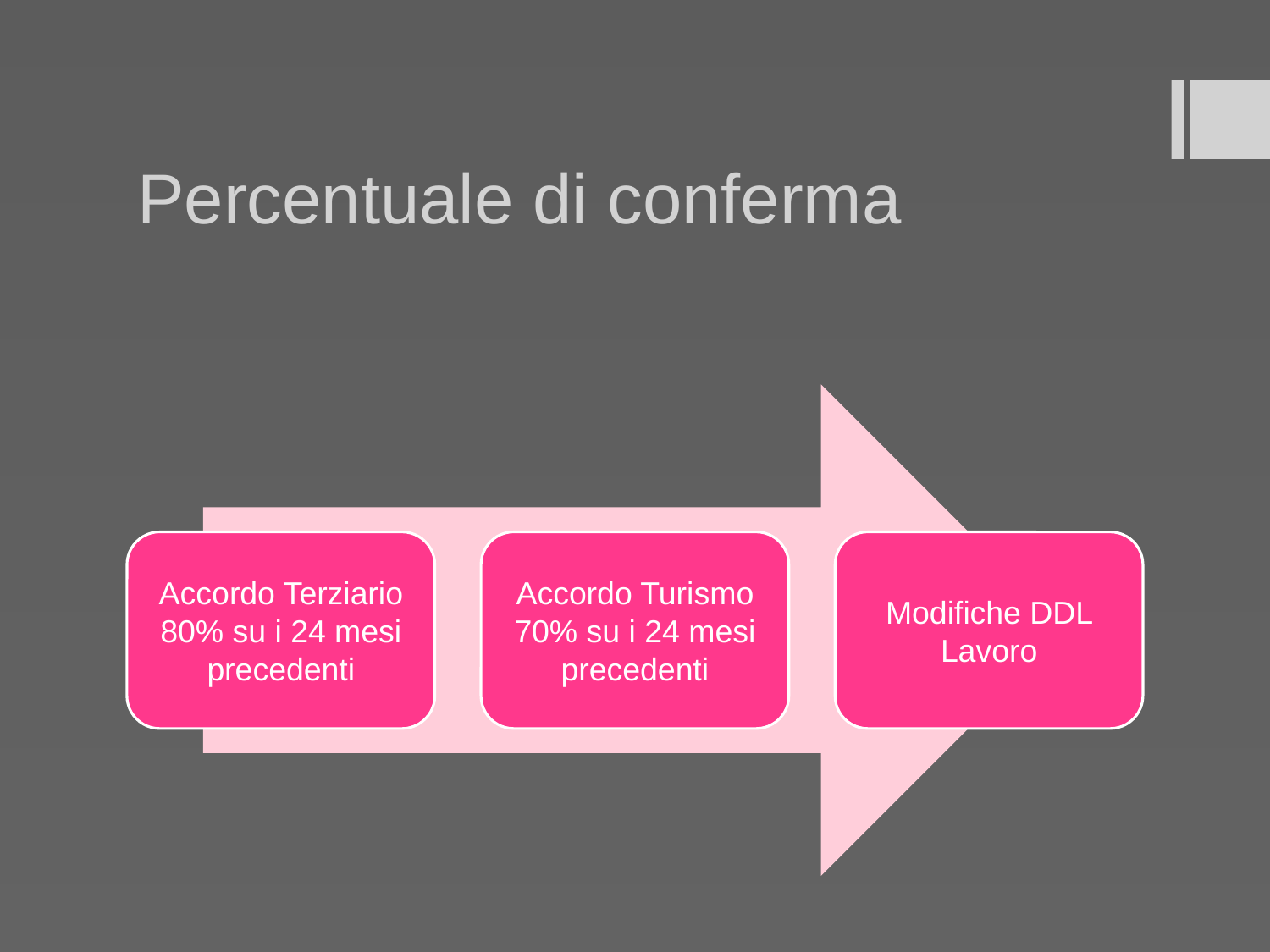

# Percentuale di conferma
Accordo Terziario 80% su i 24 mesi precedenti
Accordo Turismo 70% su i 24 mesi precedenti
Modifiche DDL Lavoro